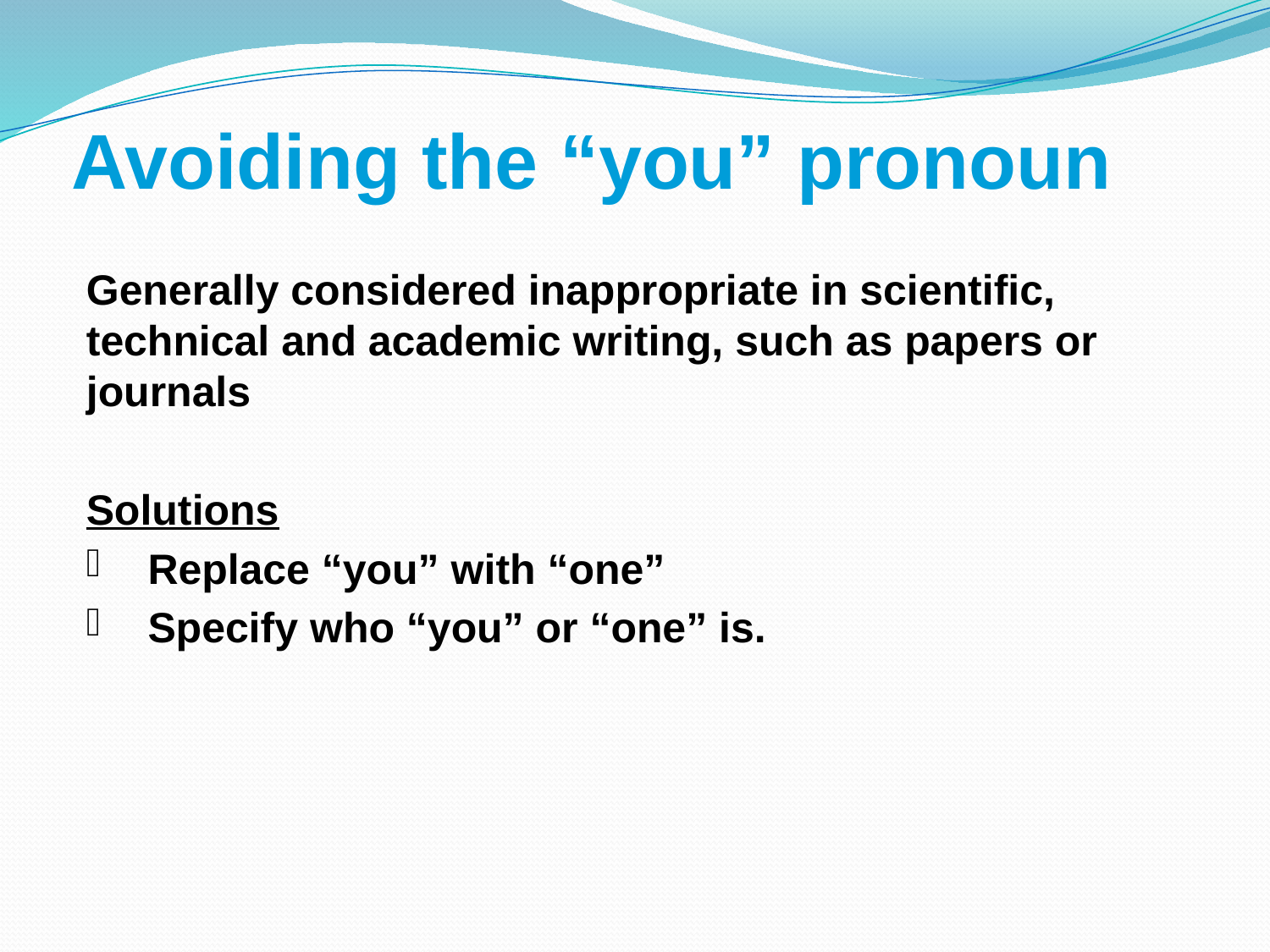

# Avoiding the “you” pronoun
Generally considered inappropriate in scientific, technical and academic writing, such as papers or journals

Solutions
Replace “you” with “one”
Specify who “you” or “one” is.